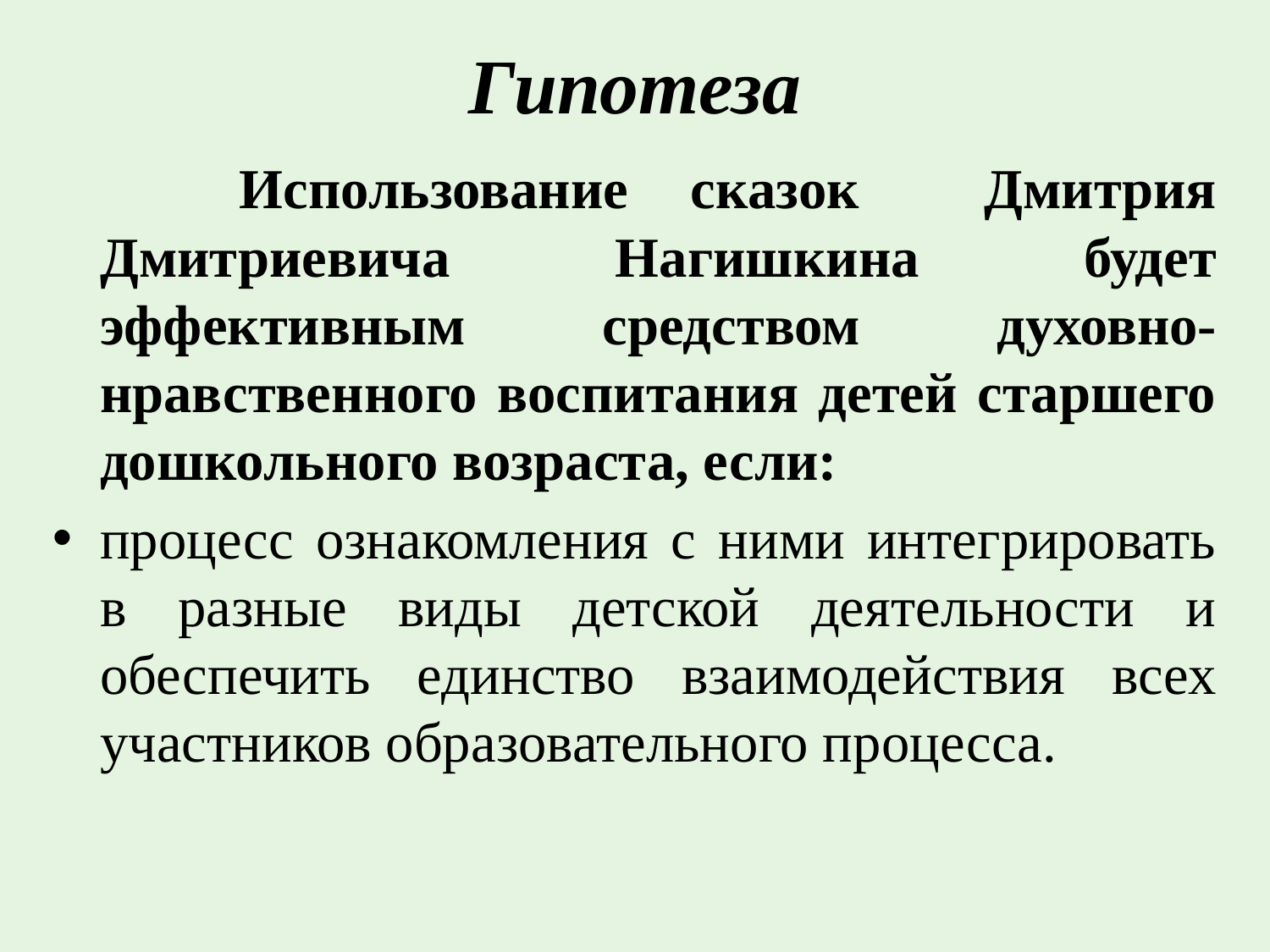

# Гипотеза
   Использование сказок  Дмитрия Дмитриевича Нагишкина будет эффективным средством духовно- нравственного воспитания детей старшего дошкольного возраста, если:
процесс ознакомления с ними интегрировать в разные виды детской деятельности и обеспечить единство взаимодействия всех участников образовательного процесса.